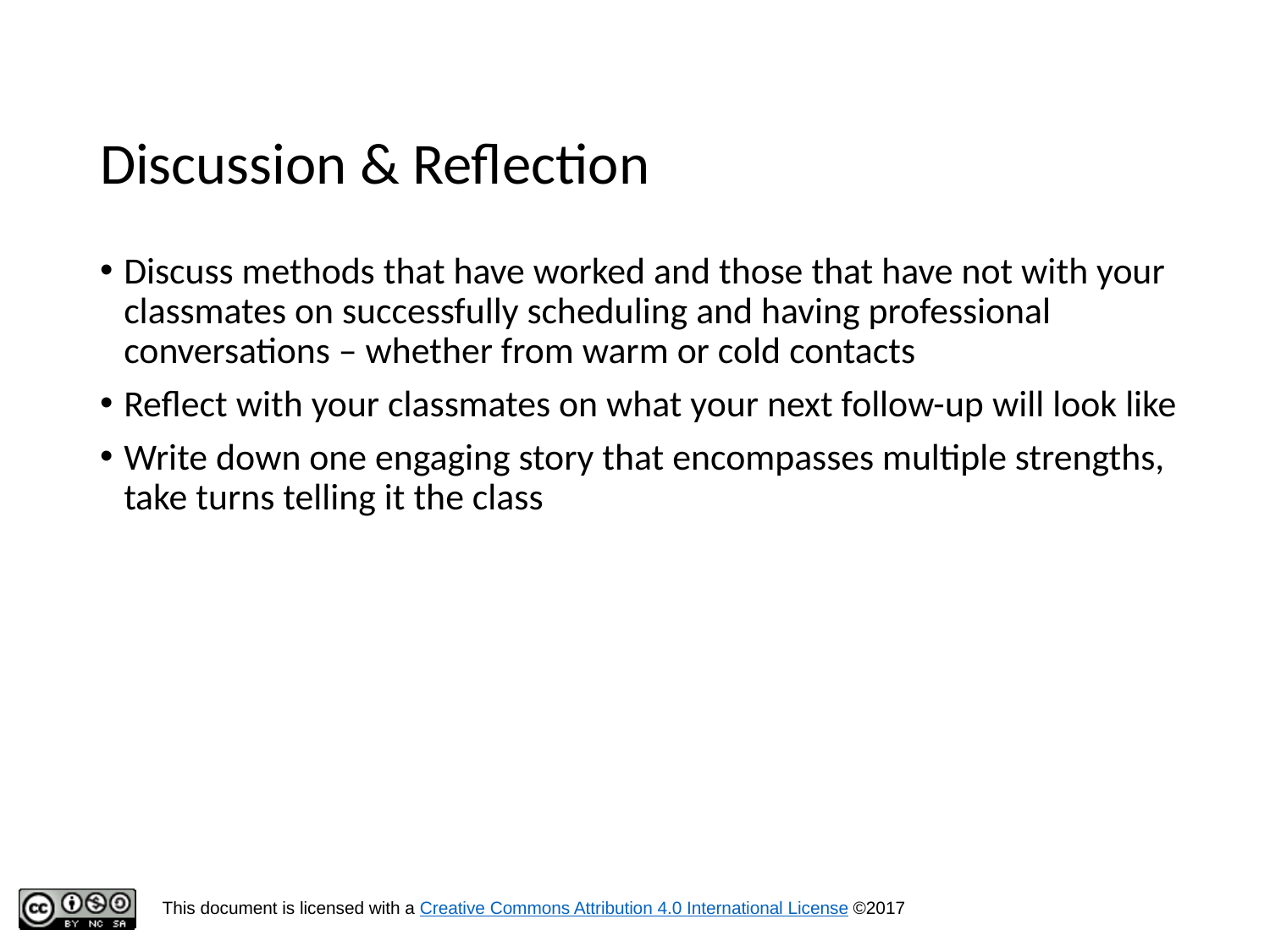

# Discussion & Reflection
Discuss methods that have worked and those that have not with your classmates on successfully scheduling and having professional conversations – whether from warm or cold contacts
Reflect with your classmates on what your next follow-up will look like
Write down one engaging story that encompasses multiple strengths, take turns telling it the class